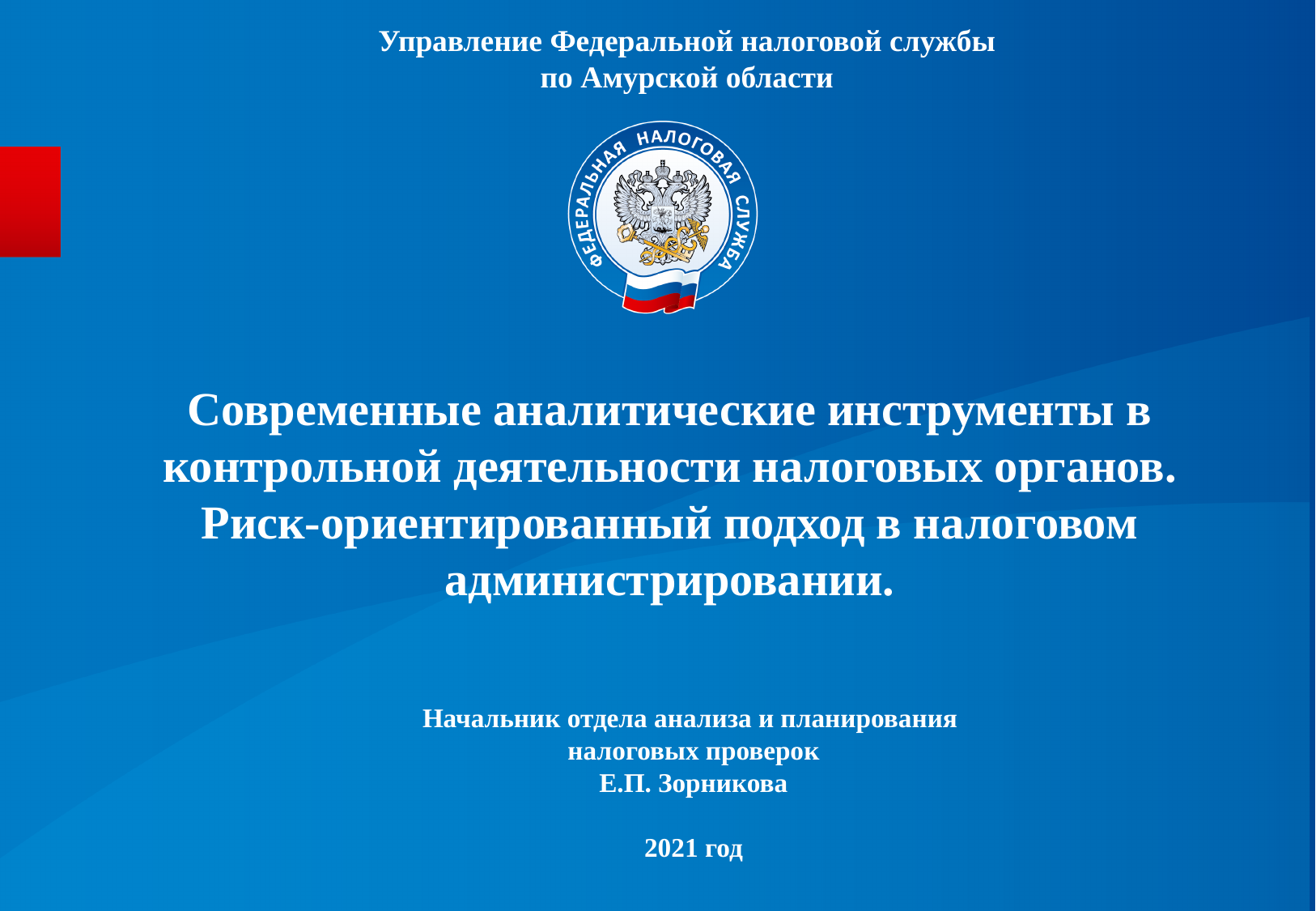

Управление Федеральной налоговой службы
по Амурской области
# Современные аналитические инструменты в контрольной деятельности налоговых органов. Риск-ориентированный подход в налоговом администрировании.
Начальник отдела анализа и планирования
налоговых проверок
Е.П. Зорникова

2021 год